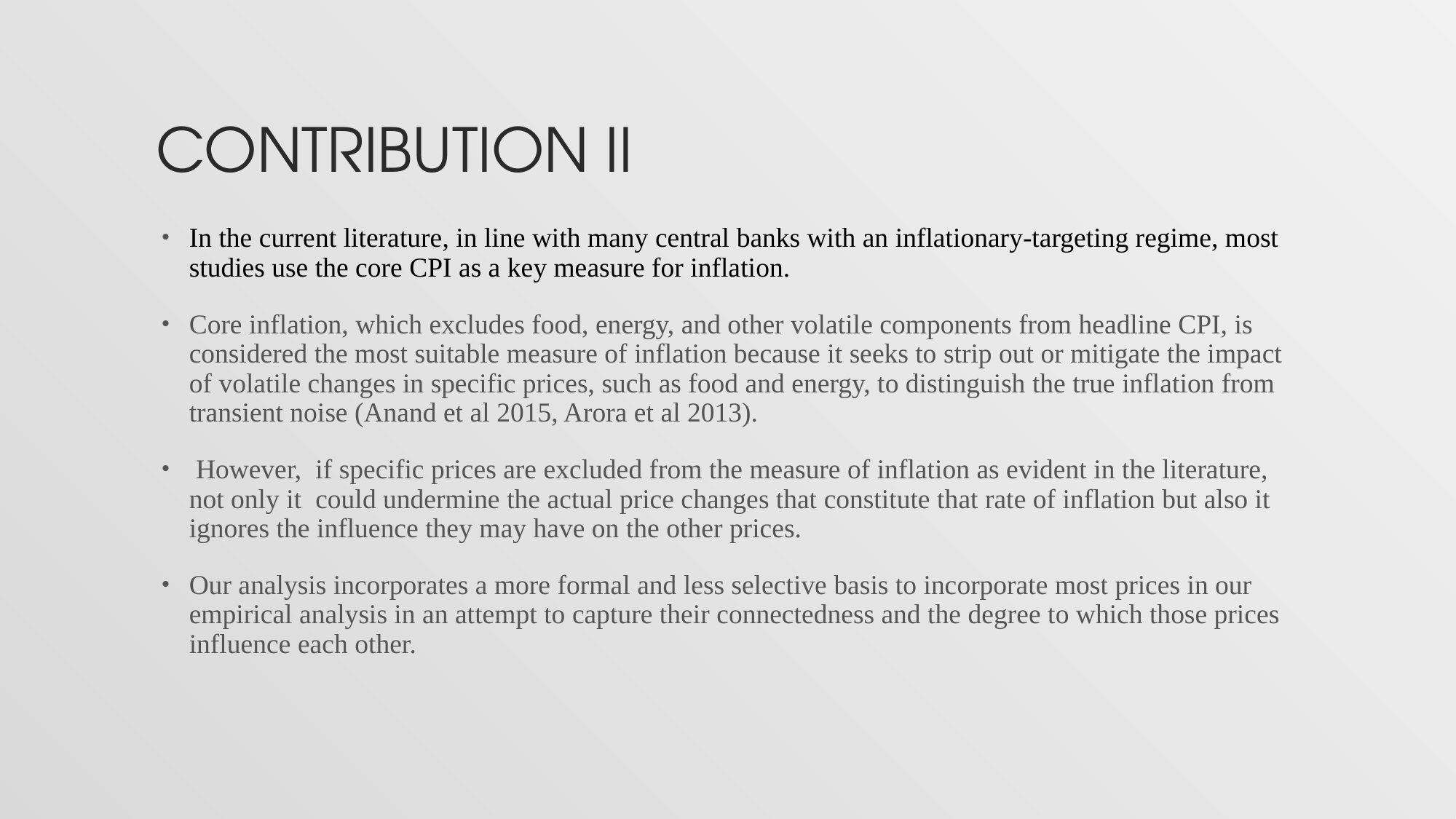

# Contribution ii
In the current literature, in line with many central banks with an inflationary-targeting regime, most studies use the core CPI as a key measure for inflation.
Core inflation, which excludes food, energy, and other volatile components from headline CPI, is considered the most suitable measure of inflation because it seeks to strip out or mitigate the impact of volatile changes in specific prices, such as food and energy, to distinguish the true inflation from transient noise (Anand et al 2015, Arora et al 2013).
 However,  if specific prices are excluded from the measure of inflation as evident in the literature, not only it  could undermine the actual price changes that constitute that rate of inflation but also it ignores the influence they may have on the other prices.
Our analysis incorporates a more formal and less selective basis to incorporate most prices in our empirical analysis in an attempt to capture their connectedness and the degree to which those prices influence each other.